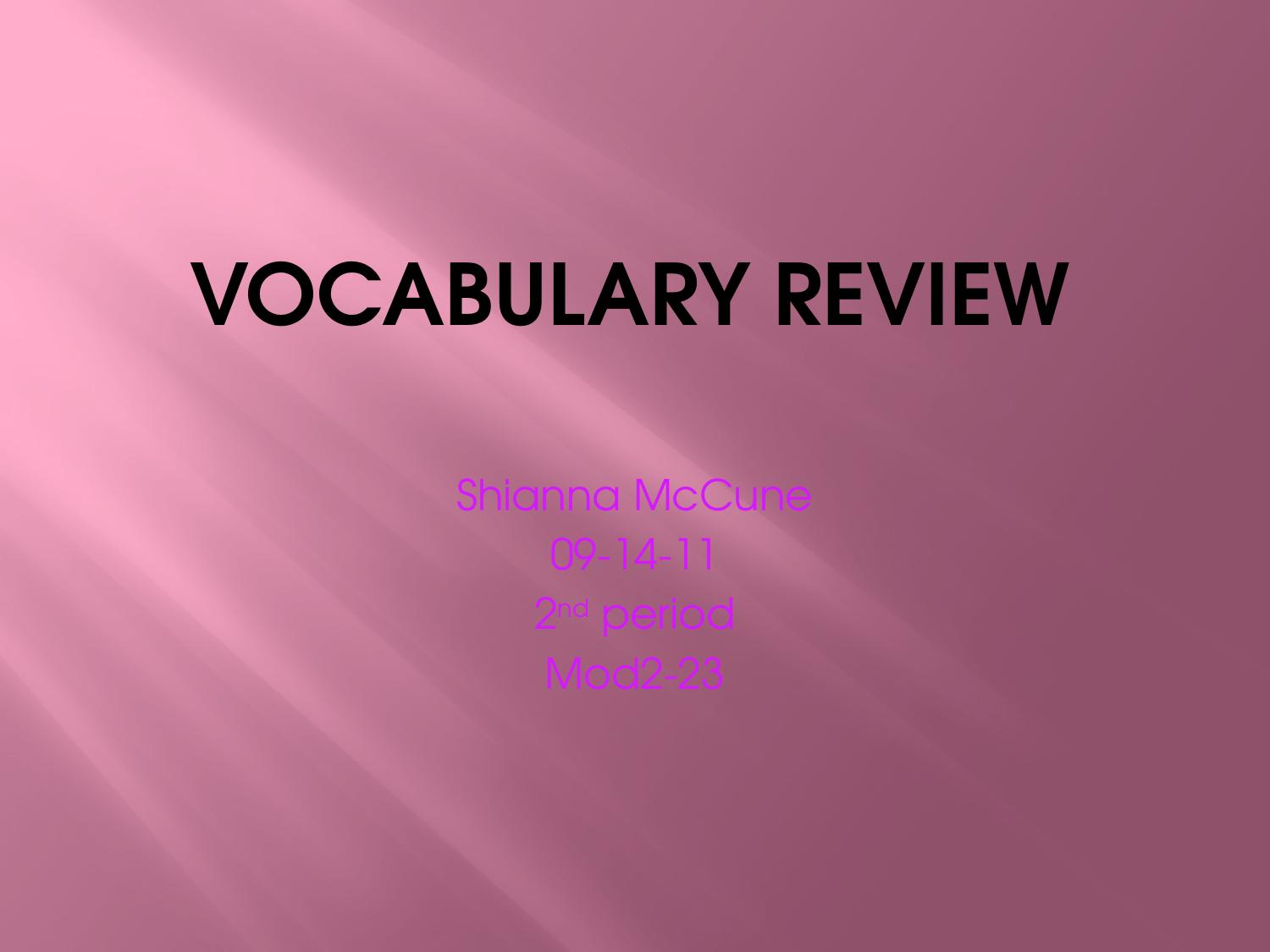

# Vocabulary Review
Shianna McCune
09-14-11
2nd period
Mod2-23